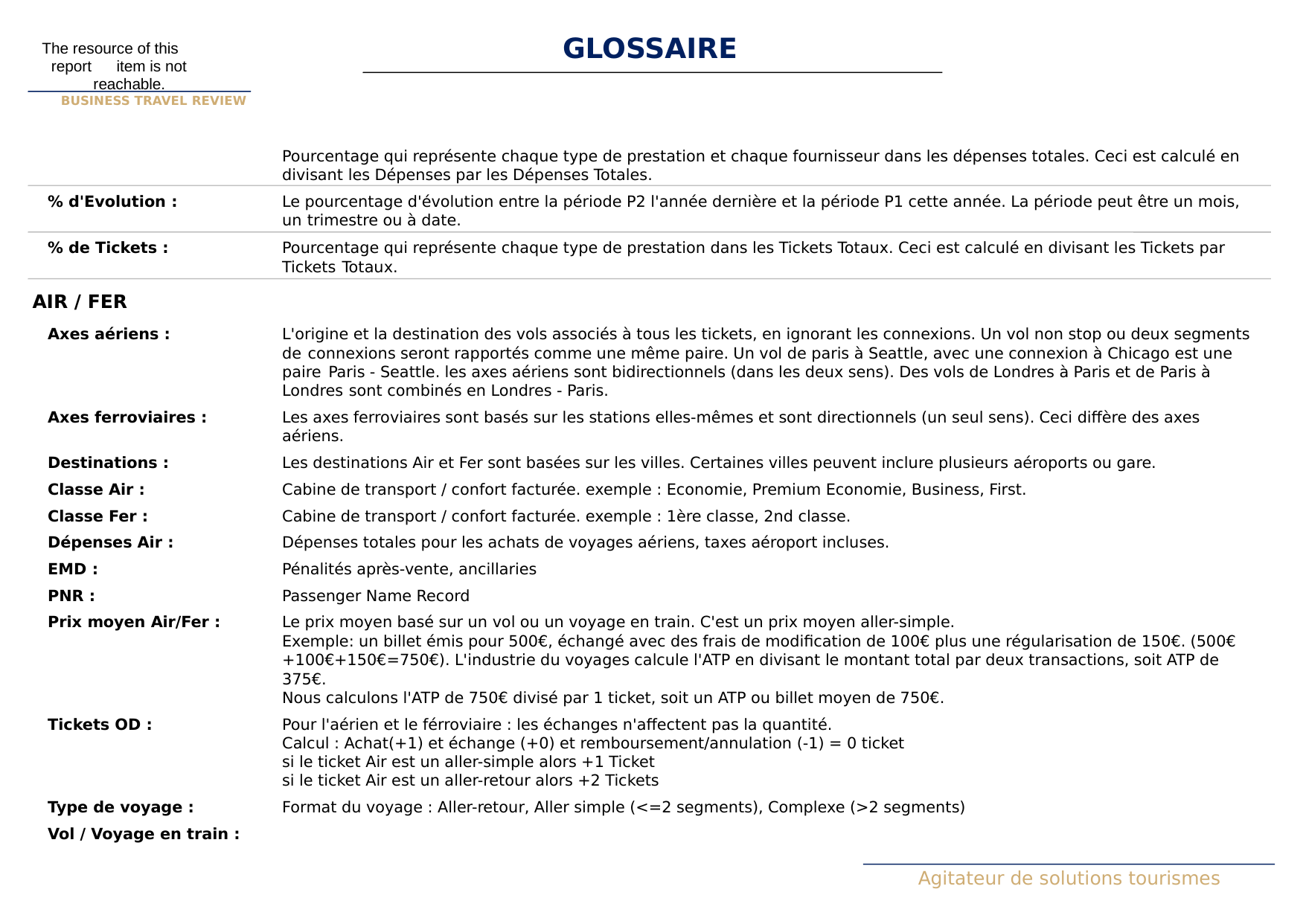

GLOSSAIRE
The resource of this
report
item is not

reachable.

BUSINESS TRAVEL REVIEW
Pourcentage qui représente chaque type de prestation et chaque fournisseur dans les dépenses totales. Ceci est calculé en
divisant
les Dépenses par les Dépenses Totales.

% d'Evolution :
Le pourcentage d'évolution entre la période P2 l'année dernière et la période P1 cette année. La période peut être un mois,
un
trimestre ou à date.

% de Tickets :
Pourcentage qui représente chaque type de prestation dans les Tickets Totaux. Ceci est calculé en divisant les Tickets par
Tickets
Totaux.

AIR / FER
Axes aériens :
L'origine et la destination des vols associés à tous les tickets, en ignorant les connexions. Un vol non stop ou deux segments
de
connexions seront rapportés comme une même paire. Un vol de paris à Seattle, avec une connexion à Chicago est une
paire
Paris - Seattle. les axes aériens sont bidirectionnels (dans les deux sens). Des vols de Londres à Paris et de Paris à
Londres
sont combinés en Londres - Paris.
Axes ferroviaires :
Les axes ferroviaires sont basés sur les stations elles-mêmes et sont directionnels (un seul sens). Ceci diffère des axes
aériens.
Destinations :
Les destinations Air et Fer sont basées sur les villes. Certaines villes peuvent inclure plusieurs aéroports ou gare.
Classe Air :
Cabine de transport / confort facturée. exemple : Economie, Premium Economie, Business, First.
Classe Fer :
Cabine de transport / confort facturée. exemple : 1ère classe, 2nd classe.
Dépenses Air :
Dépenses totales pour les achats de voyages aériens, taxes aéroport incluses.
EMD :
Pénalités après-vente, ancillaries
PNR :
Passenger Name Record
Prix moyen Air/Fer :
Le prix moyen basé sur un vol ou un voyage en train. C'est un prix moyen aller-simple.
Exemple: un billet émis pour 500€, échangé avec des frais de modification de 100€ plus une régularisation de 150€. (500€
+100€
+150€=750€). L'industrie du voyages calcule l'ATP en divisant le montant total par deux transactions, soit ATP de
375€.
Nous calculons l'ATP de 750€ divisé par 1 ticket, soit un ATP ou billet moyen de 750€.
Tickets OD :
Pour l'aérien et le férroviaire : les échanges n'affectent pas la quantité.
Calcul : Achat(+1) et échange (+0) et remboursement/annulation (-1) = 0 ticket
si le ticket Air est un aller-simple alors +1 Ticket
si le ticket Air est un aller-retour alors +2 Tickets
Type de voyage :
Format du voyage : Aller-retour, Aller simple (<=2 segments), Complexe (>2 segments)
Vol / Voyage en train :

Agitateur de solutions tourismes